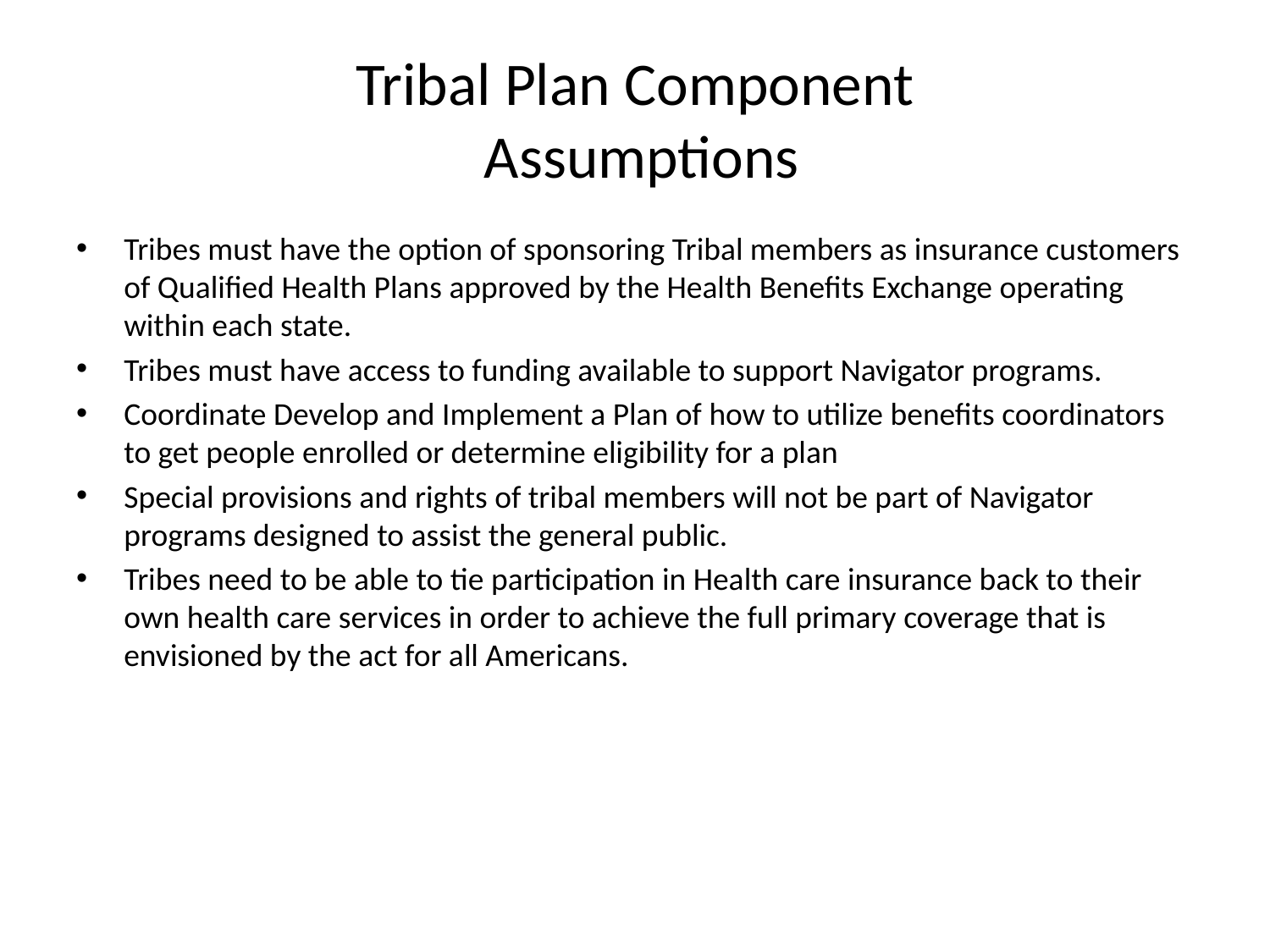

# Tribal Plan Component Assumptions
Tribes must have the option of sponsoring Tribal members as insurance customers of Qualified Health Plans approved by the Health Benefits Exchange operating within each state.
Tribes must have access to funding available to support Navigator programs.
Coordinate Develop and Implement a Plan of how to utilize benefits coordinators to get people enrolled or determine eligibility for a plan
Special provisions and rights of tribal members will not be part of Navigator programs designed to assist the general public.
Tribes need to be able to tie participation in Health care insurance back to their own health care services in order to achieve the full primary coverage that is envisioned by the act for all Americans.